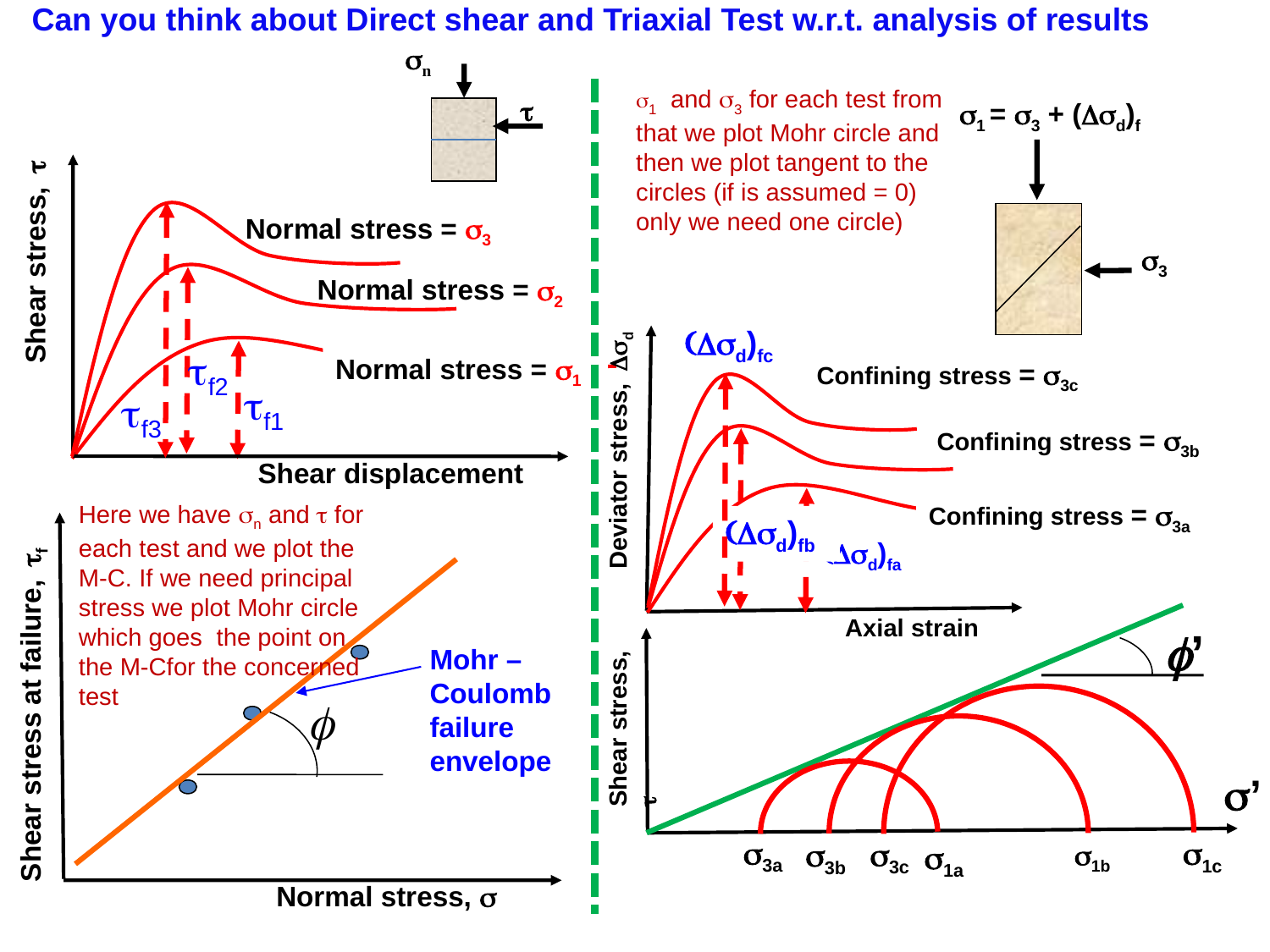

Can you think about Direct shear and Triaxial Test w.r.t. analysis of results
    σn
 τ

σ1  and σ3 for each test from that we plot Mohr circle and then we plot tangent to the circles (if is assumed = 0) only we need one circle)
σ1 = σ3 + (Δσd)f

σ3

Shear stress, τ

Shear displacement

τf3
Normal stress = σ3

τf2
Normal stress = σ2
Deviator stress, Δσd

Axial strain

(Δσd)fc
Confining stress = σ3c

τf1
Normal stress = σ1

Confining stress = σ3b

(Δσd)fb

Confining stress = σ3a
(Δσd)fa
Here we have σn and τ for each test and we plot the M-C. If we need principal stress we plot Mohr circle which goes  the point on the M-Cfor the concerned test

Shear stress at failure, τf
Normal stress, σ

Mohr – Coulomb failure envelope

φ

φ’

Shear stress, τ
σ’

σ1c
σ3c

σ3b
σ1b

σ3a
σ1a